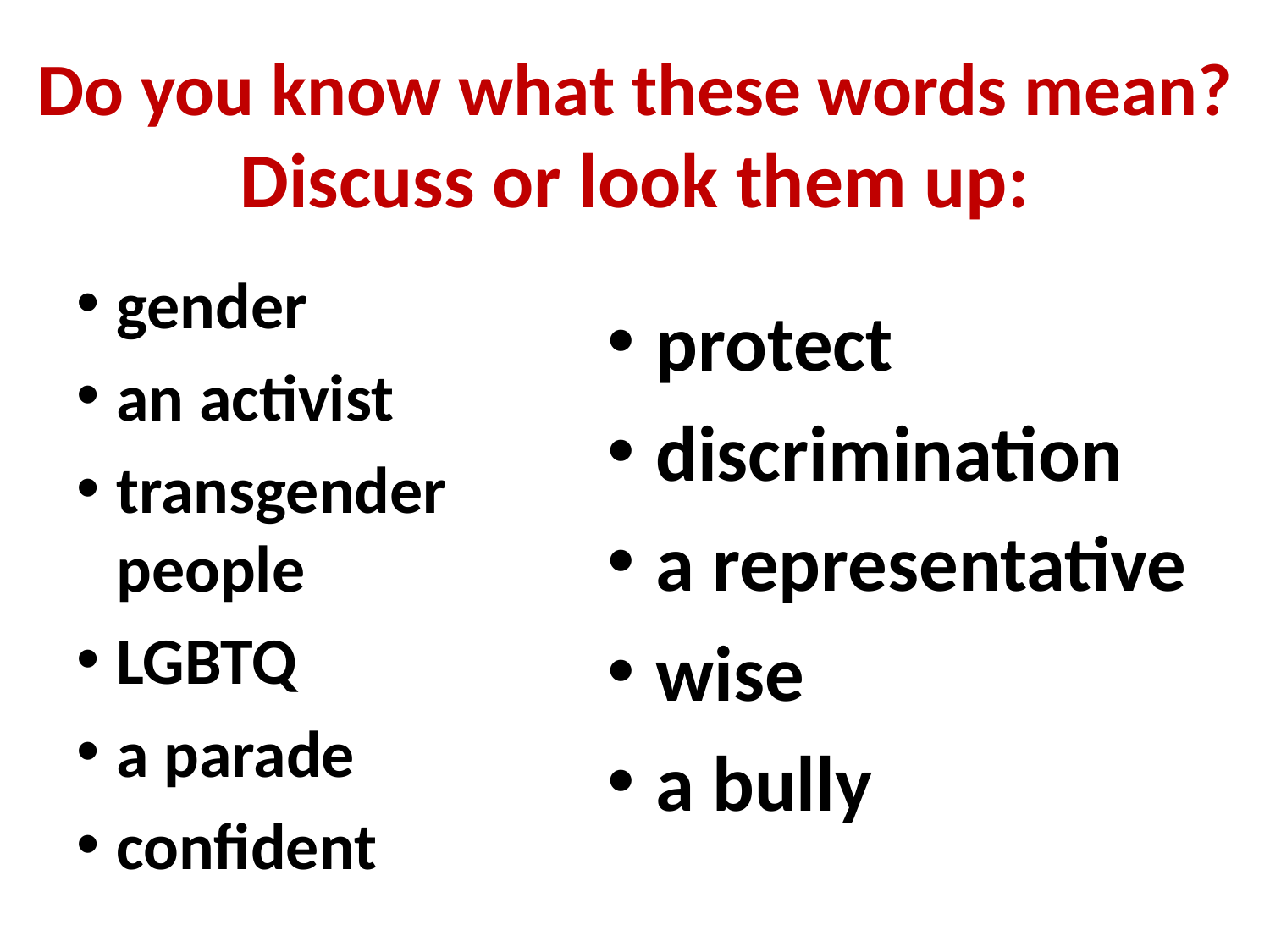

# Do you know what these words mean? Discuss or look them up:
gender
an activist
transgender people
LGBTQ
a parade
confident
protect
discrimination
a representative
wise
a bully